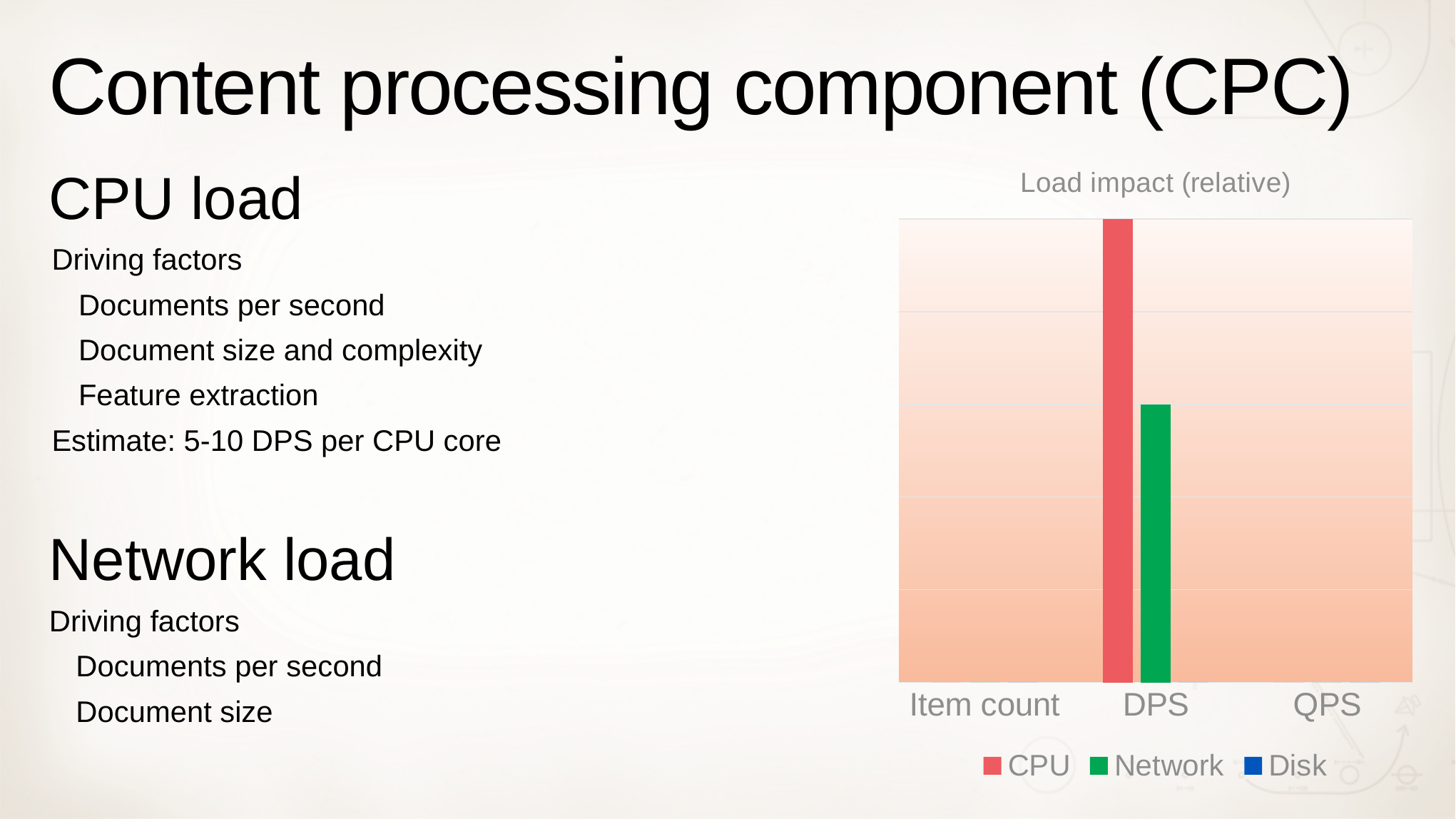

# Content processing component (CPC)

### Chart: Load impact (relative)

| Category | CPU | Network | Disk |
|---|---|---|---|
| Item count | 0.0 | 0.0 | 0.0 |
| DPS | 10.0 | 6.0 | 0.0 |
| QPS | 0.0 | 0.0 | 0.0 |
CPU load
Driving factors
Documents per second
Document size and complexity
Feature extraction
Estimate: 5-10 DPS per CPU core

Network load
Driving factors
Documents per second
Document size